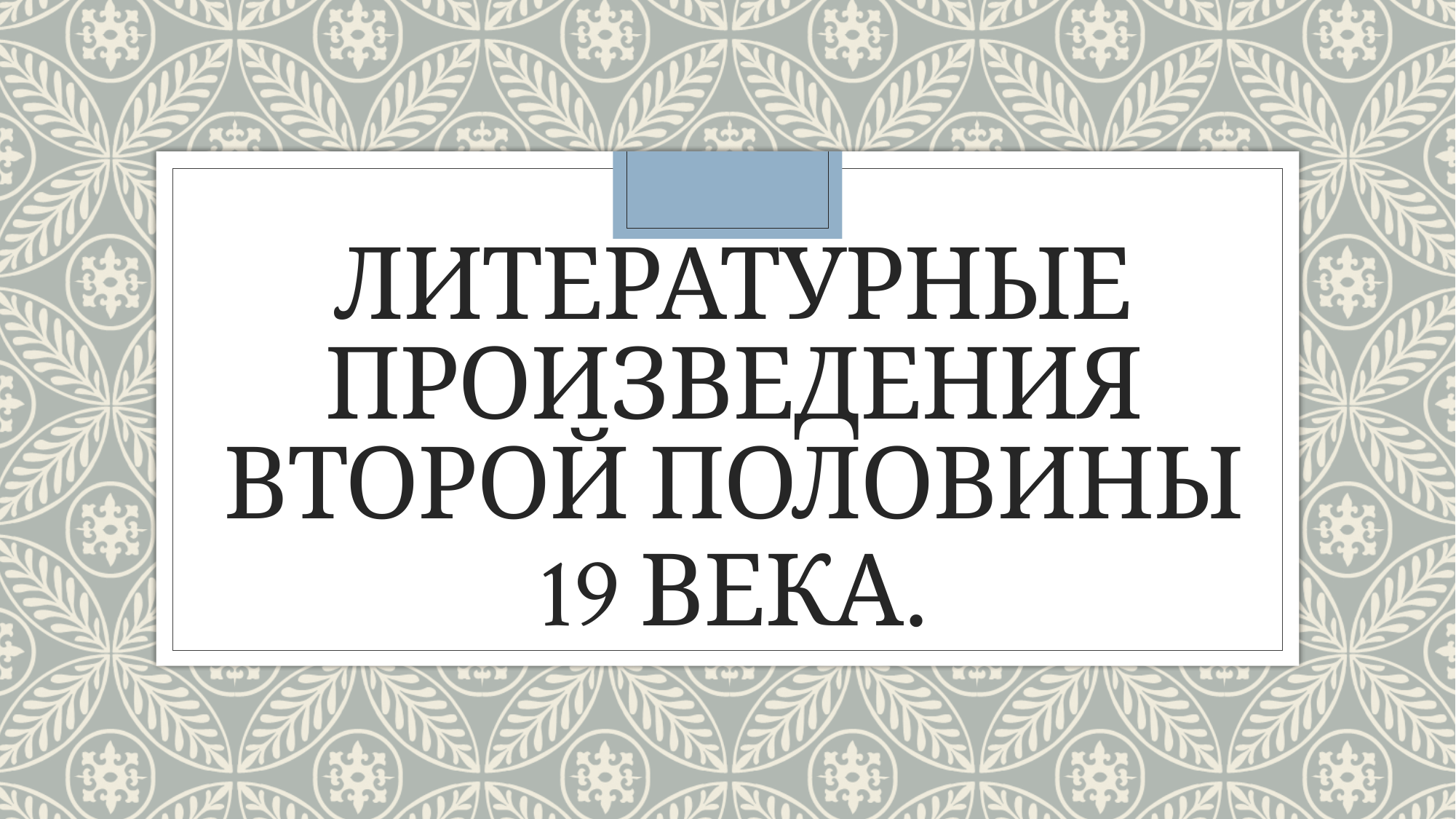

# ЛИТЕРАТУРНЫЕ ПРОИЗВЕДения второй ПОЛОВИНЫ 19 ВЕКА.